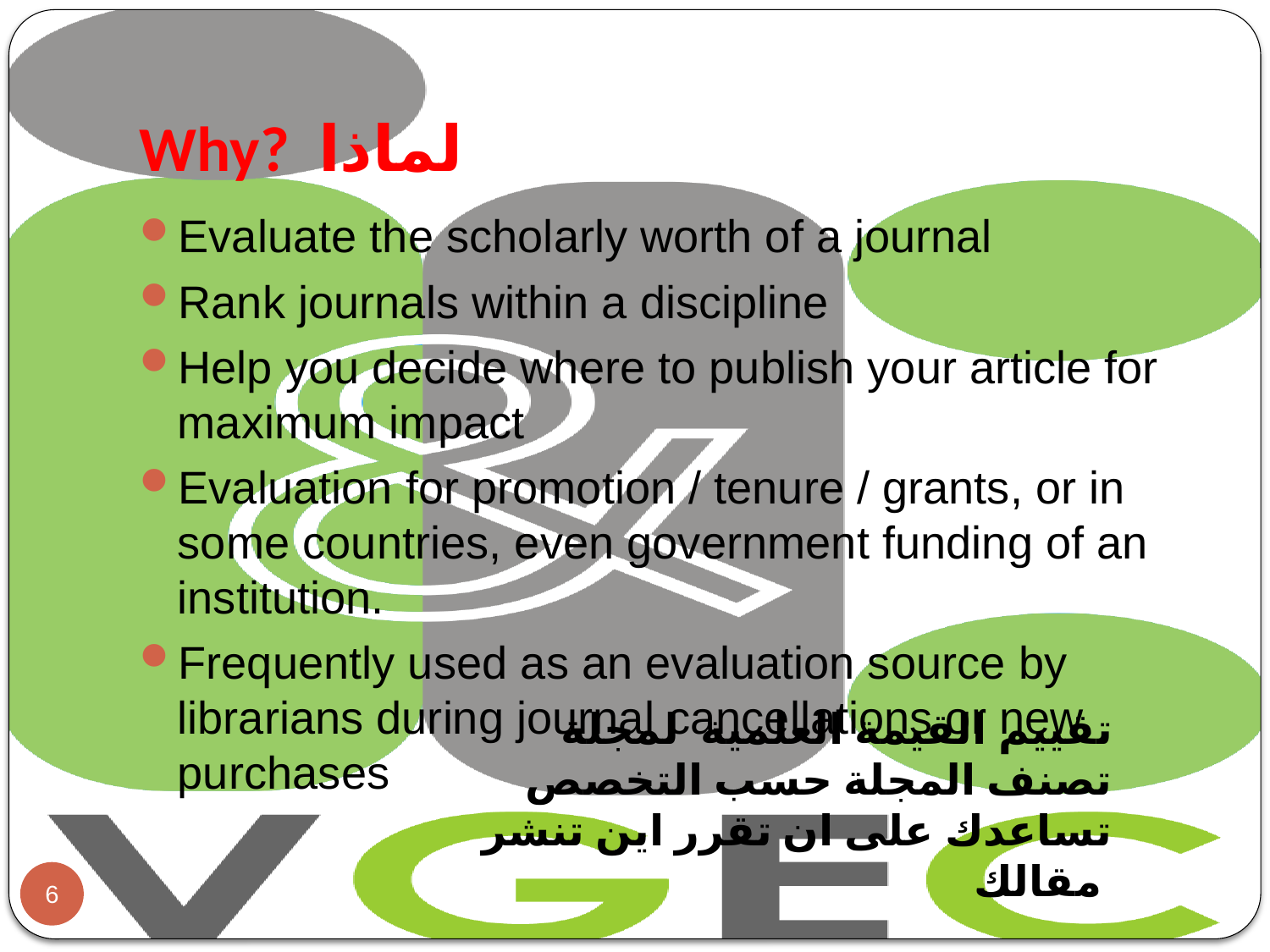

# Why?  لماذا
Evaluate the scholarly worth of a journal
Rank journals within a discipline
Help you decide where to publish your article for maximum impact
Evaluation for promotion / tenure / grants, or in some countries, even government funding of an institution.
Frequently used as an evaluation source by librarians during journal cancellations or new purchases
تقييم القيمة العلمية  لمجلة
تصنف المجلة حسب التخصص
تساعدك على ان تقرر اين تنشر مقالك

6